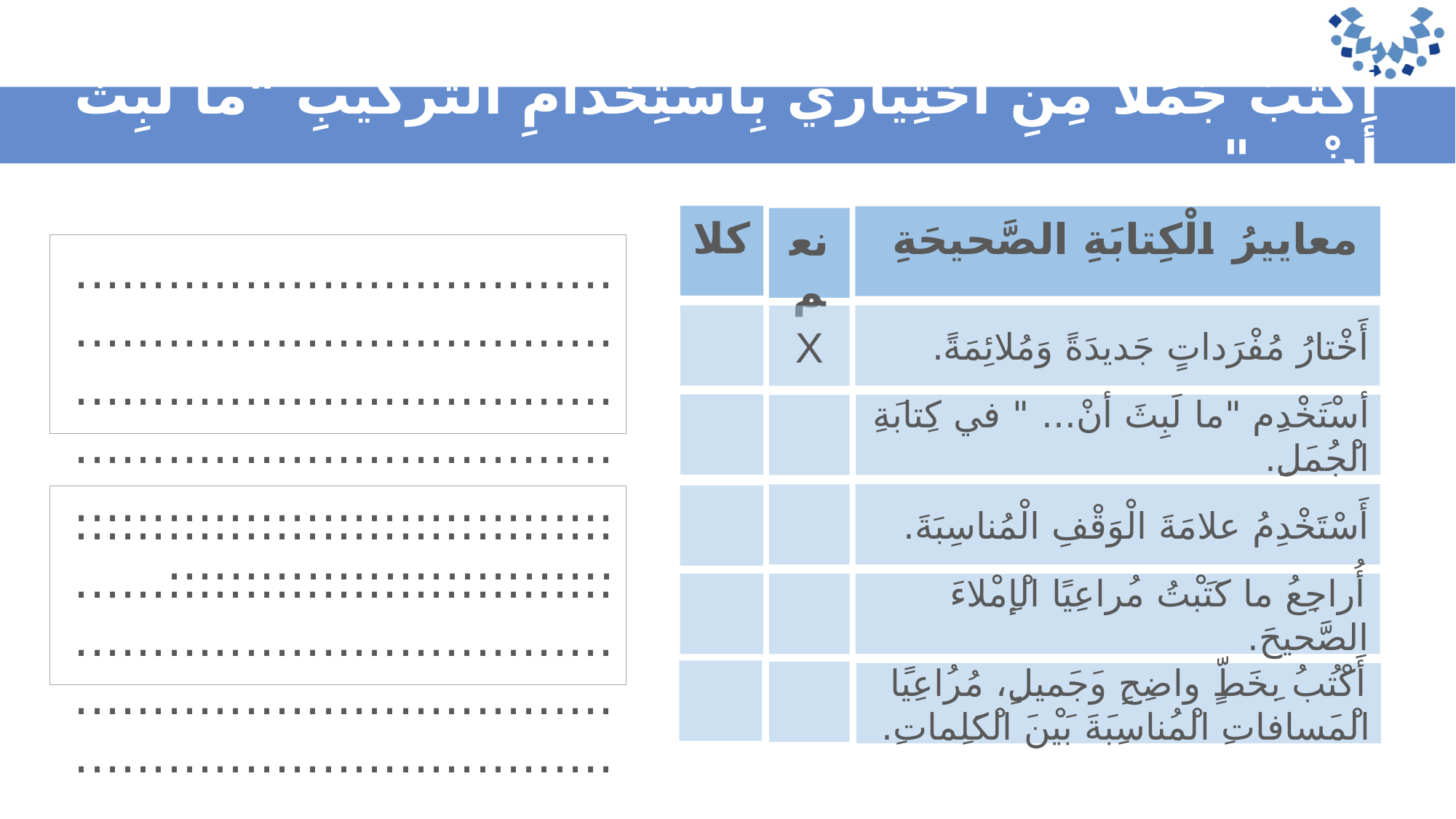

أَكْتُبُ جُمَلًا مِنِ اخْتِياري بِاسْتِخْدامِ التَّركيبِ "ما لَبِثَ أَنْ..."
كلا
 معاييرُ الْكِتابَةِ الصَّحيحَةِ

نعم
............................................................................................................................................................................................................
أَخْتارُ مُفْرَداتٍ جَديدَةً وَمُلائِمَةً.

X

أسْتَخْدِم "ما لَبِثَ أنْ... " في كِتابَةِ الْجُمَلِ.

أَسْتَخْدِمُ علامَةَ الْوَقْفِ الْمُناسِبَةَ.

............................................................................................................................................................................................................
أُراجِعُ ما كَتَبْتُ مُراعِيًا الْإِمْلاءَ الصَّحيحَ.

أَكْتُبُ بِخَطٍّ واضِحٍ وَجَميلٍ، مُرُاعِيًا الْمَسافاتِ الْمُناسِبَةَ بَيْنَ الْكَلِماتِ.